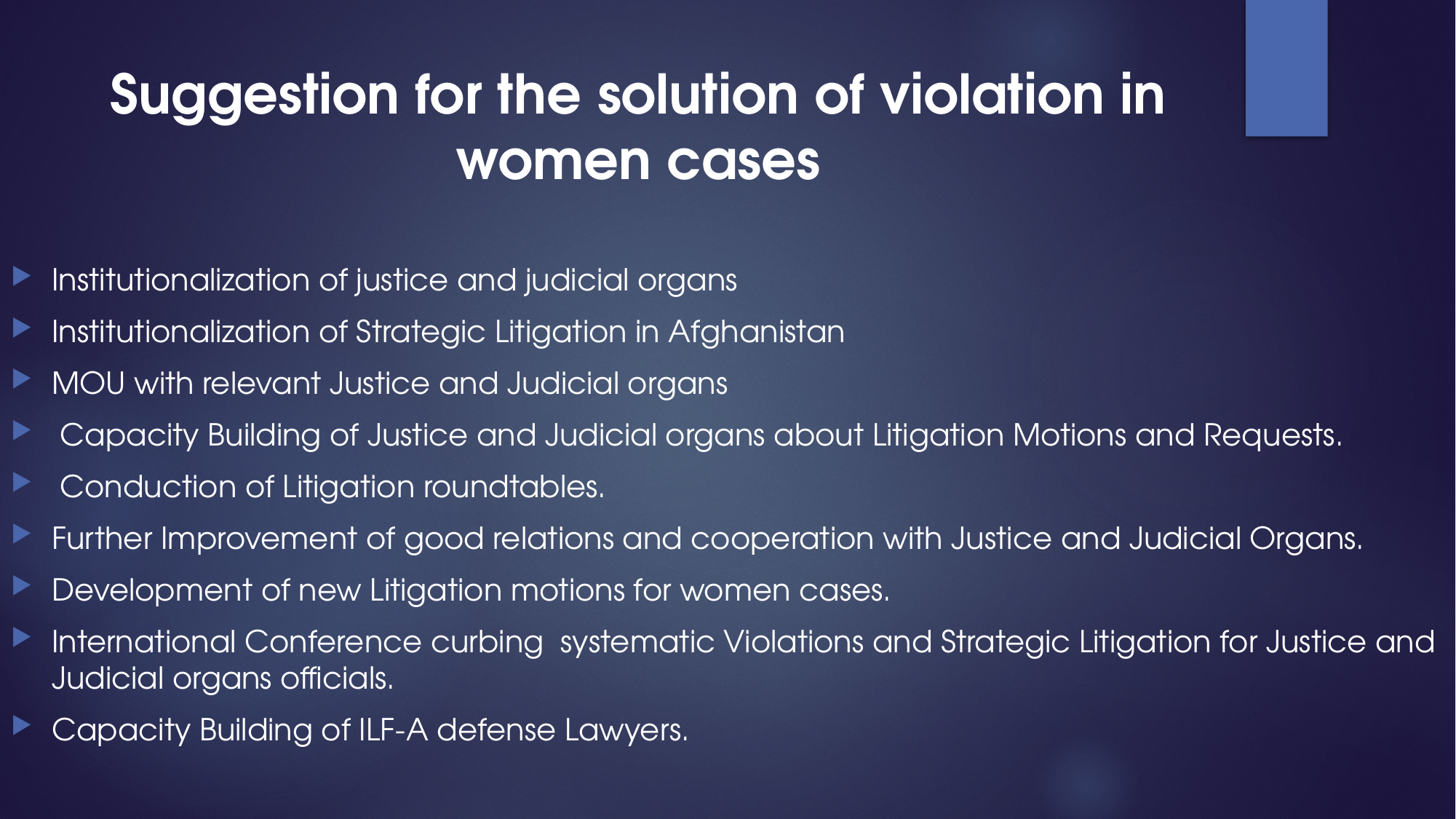

# Suggestion for the solution of violation in women cases
Institutionalization of justice and judicial organs
Institutionalization of Strategic Litigation in Afghanistan
MOU with relevant Justice and Judicial organs
 Capacity Building of Justice and Judicial organs about Litigation Motions and Requests.
 Conduction of Litigation roundtables.
Further Improvement of good relations and cooperation with Justice and Judicial Organs.
Development of new Litigation motions for women cases.
International Conference curbing  systematic Violations and Strategic Litigation for Justice and Judicial organs officials.
Capacity Building of ILF-A defense Lawyers.